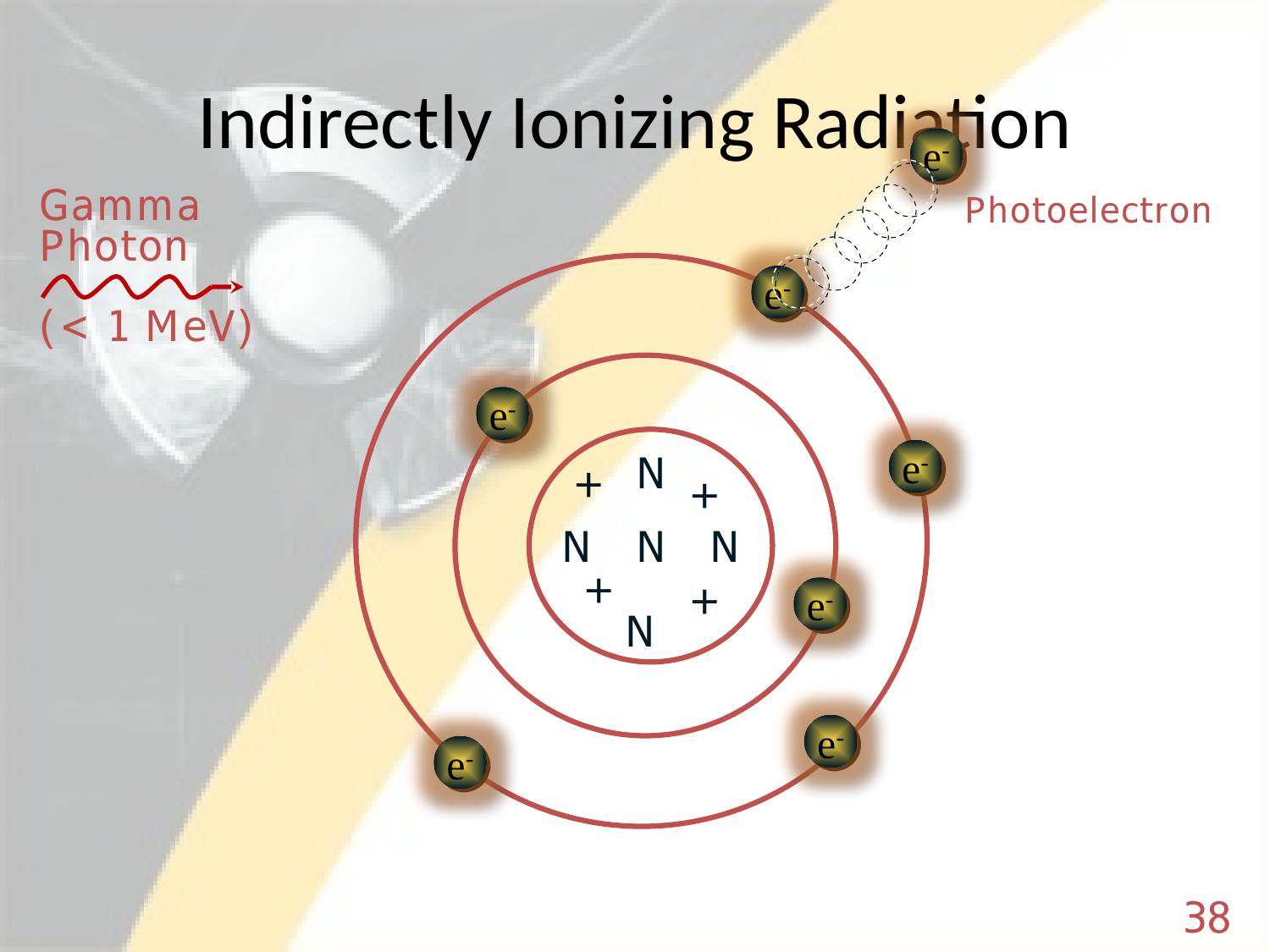

# Indirectly Ionizing Radiation
e-

Photoelectron
Gamma Photon
(< 1 MeV)

e-

e-

N
e-
+
+
N
N
N
+
+
e-
N
e-
e-